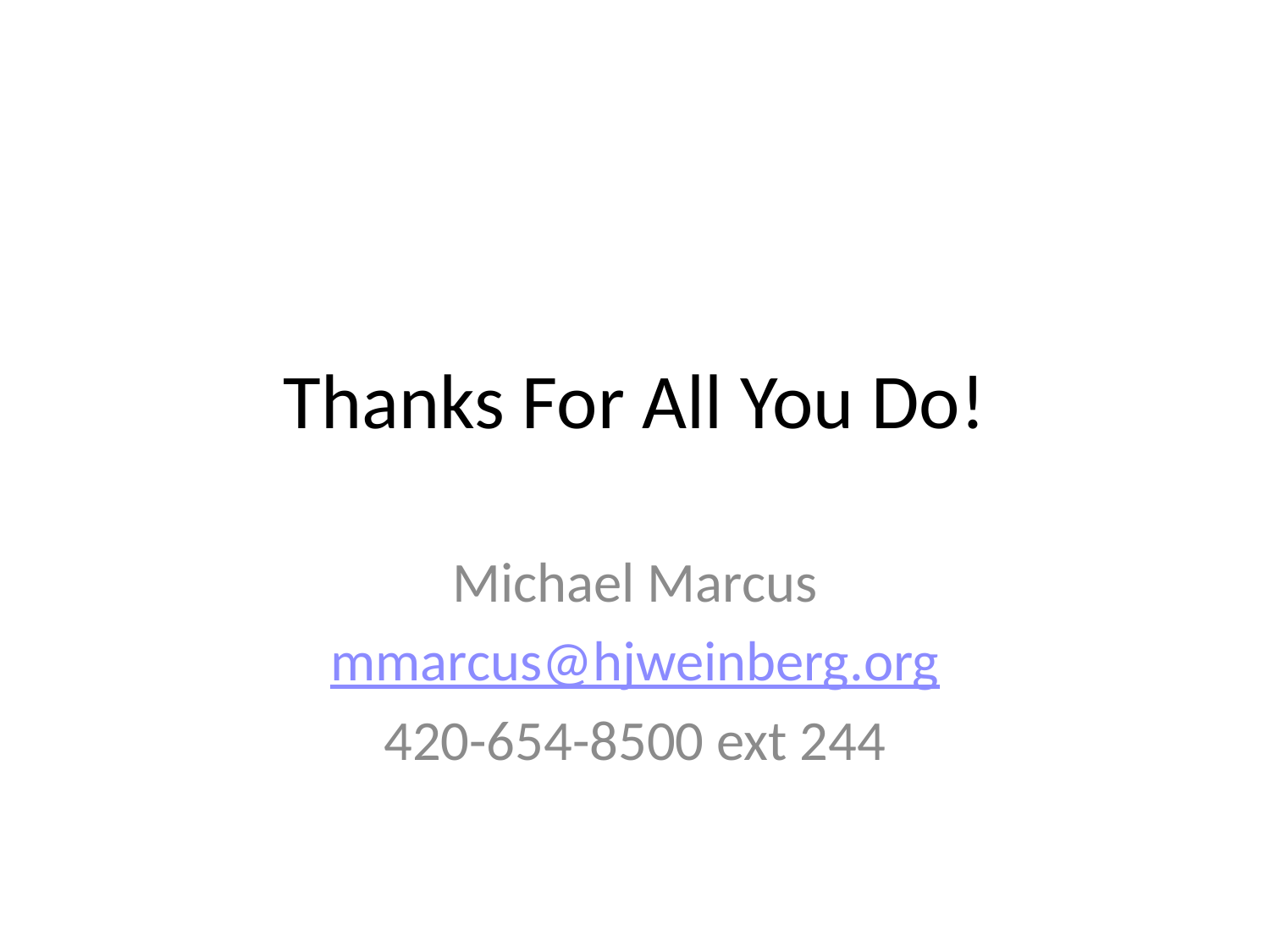

# Thanks For All You Do!
Michael Marcus
mmarcus@hjweinberg.org
420-654-8500 ext 244